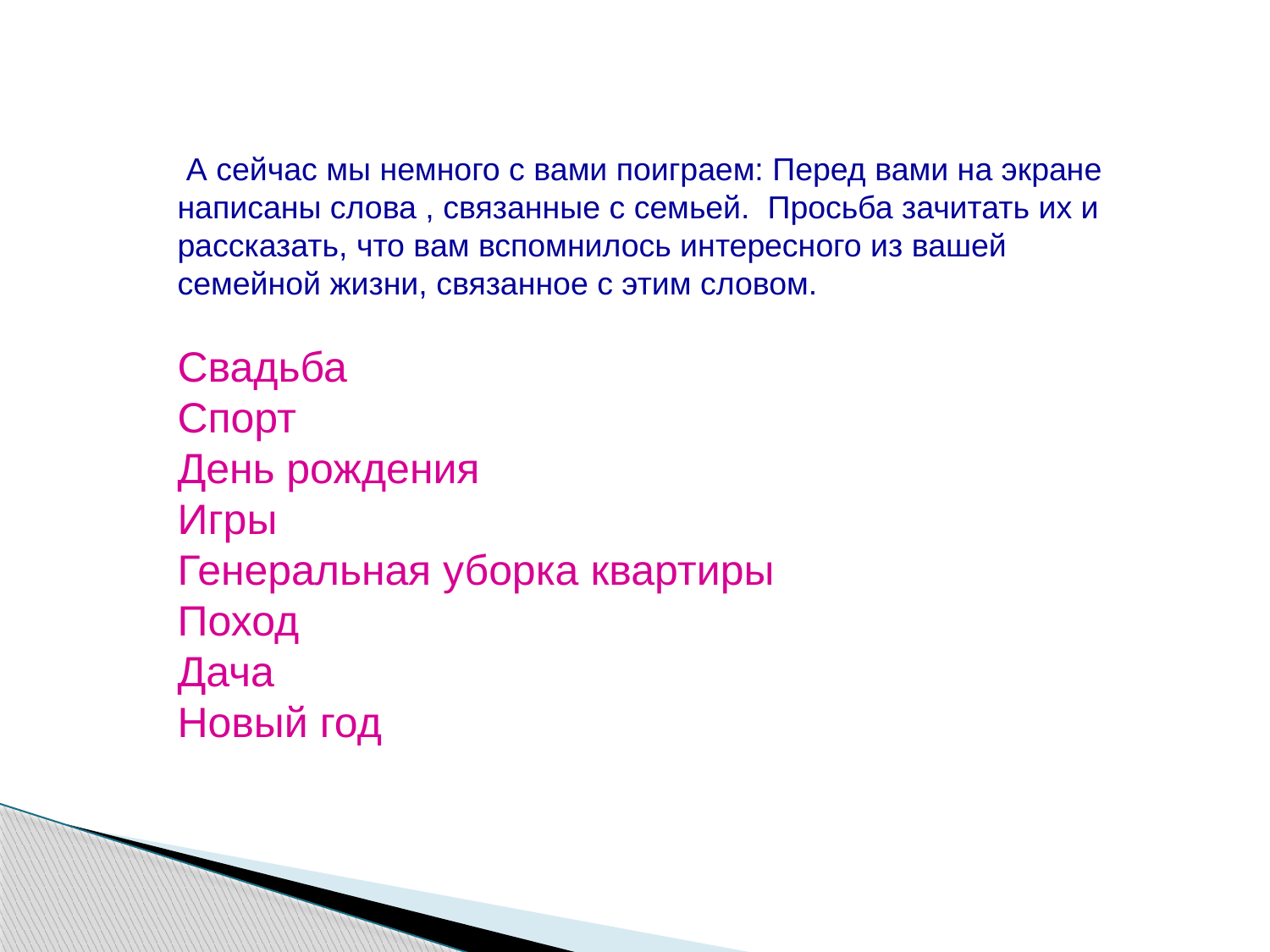

А сейчас мы немного с вами поиграем: Перед вами на экране написаны слова , связанные с семьей.  Просьба зачитать их и рассказать, что вам вспомнилось интересного из вашей семейной жизни, связанное с этим словом.

Свадьба
Спорт
День рождения
Игры
Генеральная уборка квартиры
Поход
Дача
Новый год